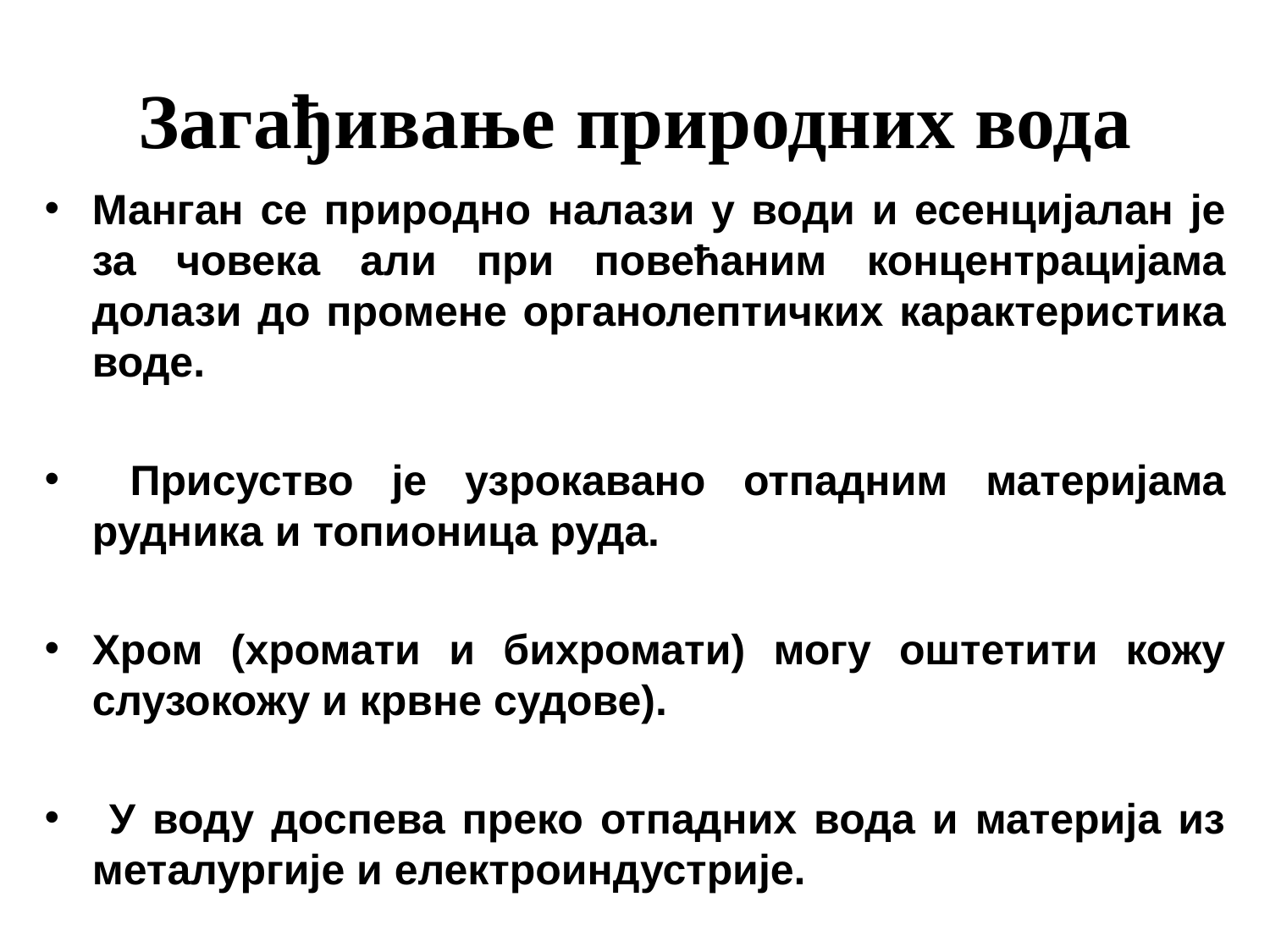

Загађивање природних вода
Манган се природно налази у води и есенцијалан је за човека али при повећаним концентрацијама долази до промене органолептичких карактеристика воде.

 Присуство је узрокавано отпадним материјама рудника и топионица руда.

Хром (хромати и бихромати) могу оштетити кожу слузокожу и крвне судове).

 У воду доспева преко отпадних вода и материја из металургије и електроиндустрије.